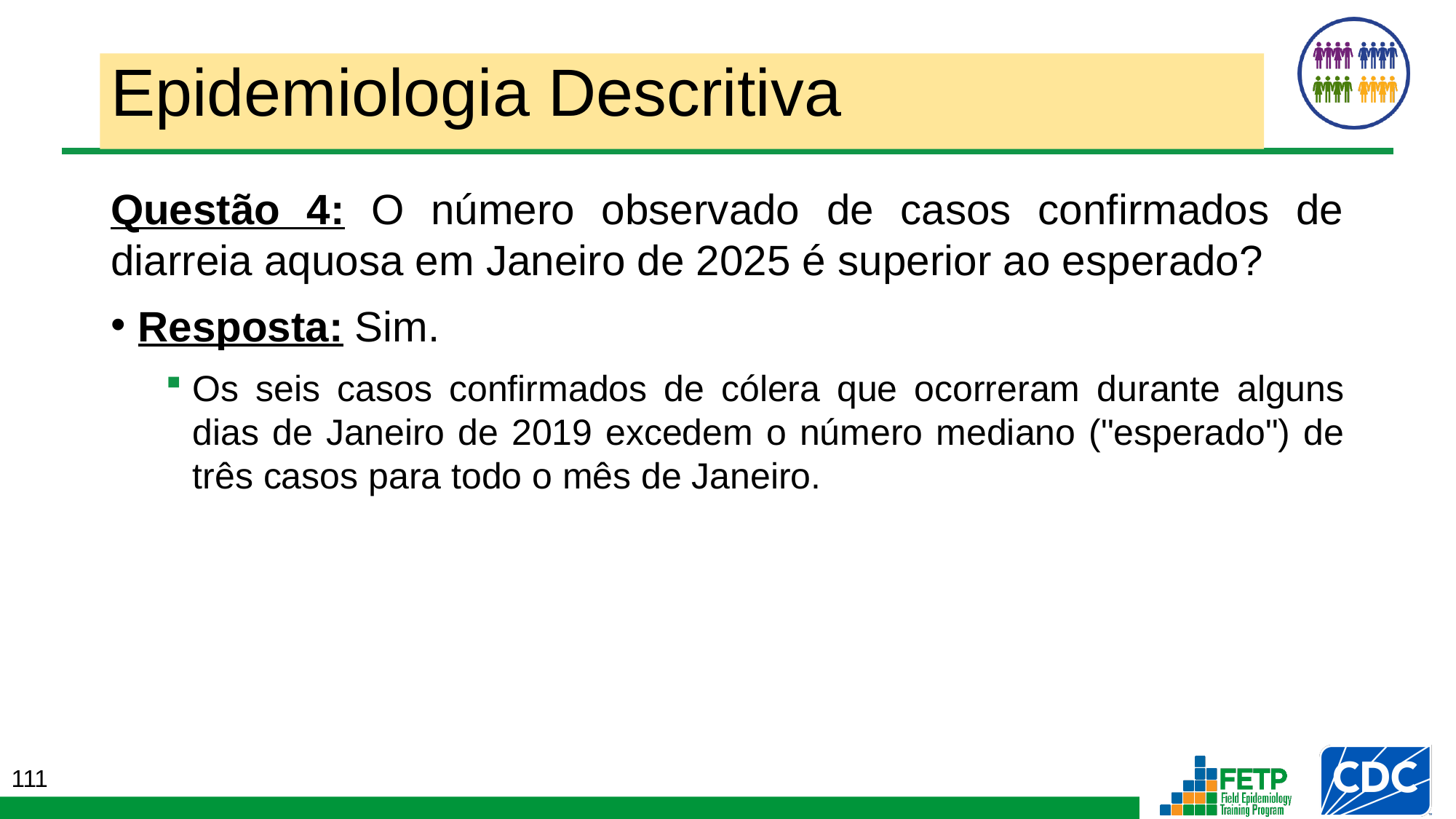

# Epidemiologia Descritiva

Questão 4: O número observado de casos confirmados de diarreia aquosa em Janeiro de 2025 é superior ao esperado?
Resposta: Sim.
Os seis casos confirmados de cólera que ocorreram durante alguns dias de Janeiro de 2019 excedem o número mediano ("esperado") de três casos para todo o mês de Janeiro.